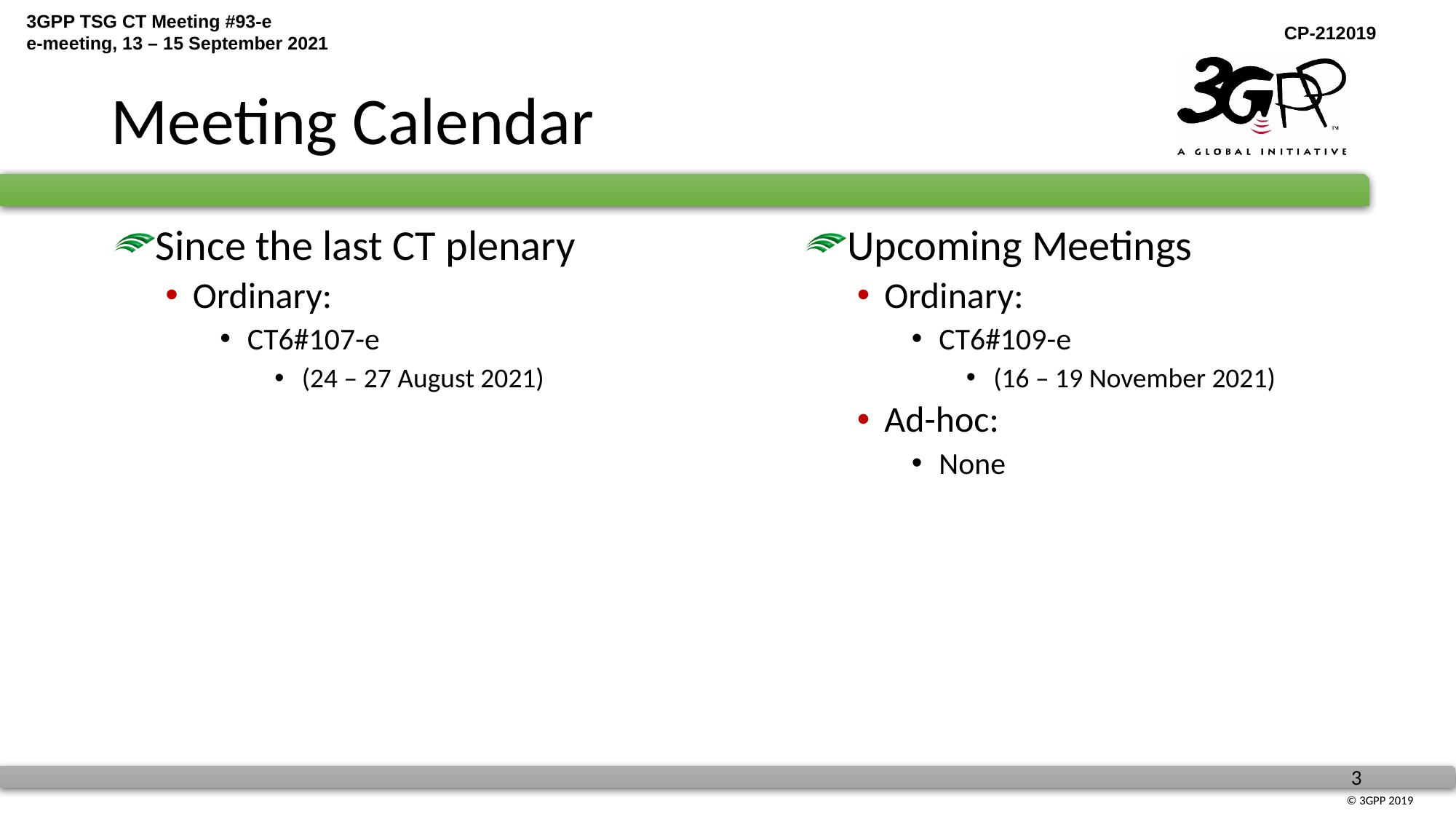

# Meeting Calendar
Since the last CT plenary
Ordinary:
CT6#107-e
(24 – 27 August 2021)
Upcoming Meetings
Ordinary:
CT6#109-e
(16 – 19 November 2021)
Ad-hoc:
None